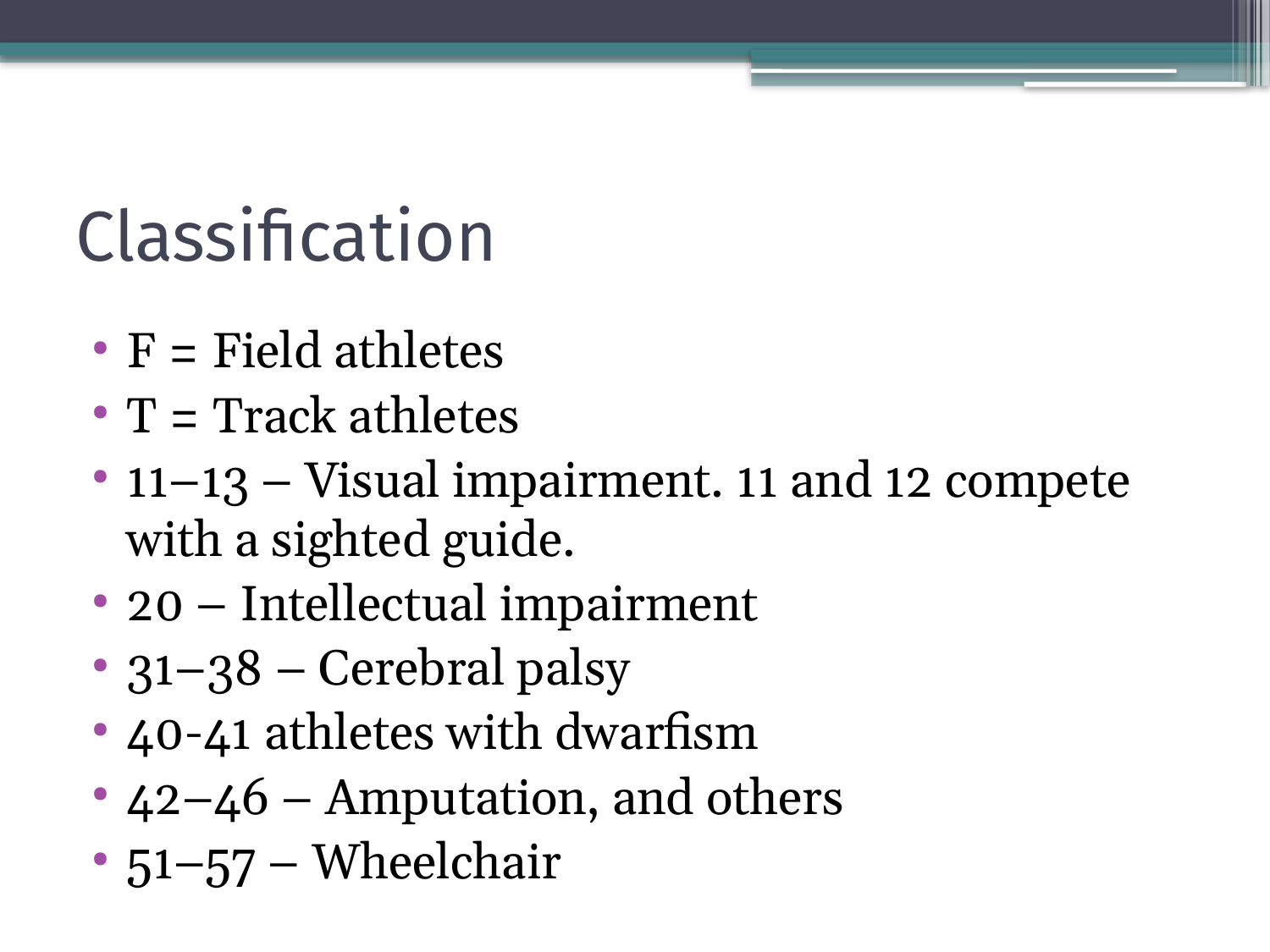

# Classification
F = Field athletes
T = Track athletes
11–13 – Visual impairment. 11 and 12 compete with a sighted guide.
20 – Intellectual impairment
31–38 – Cerebral palsy
40-41 athletes with dwarfism
42–46 – Amputation, and others
51–57 – Wheelchair